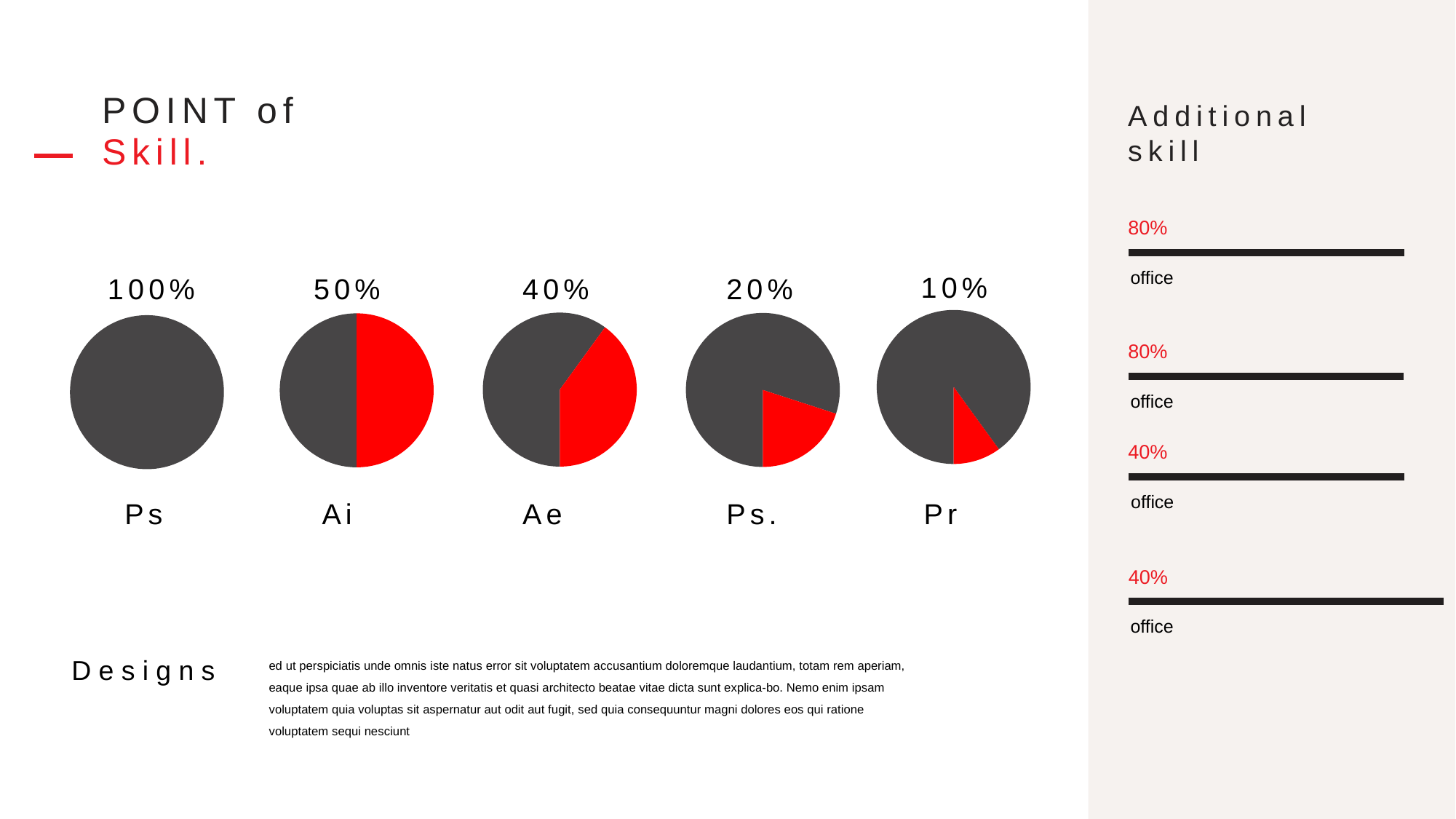

POINT of
Additional skill
Skill.
80%
office
10%
100%
50%
40%
20%

### Chart

| Category | Sales |
|---|---|
| 1st Qtr | 90.0 |

### Chart

| Category | Sales |
|---|---|
| 1st Qtr | 60.0 |

### Chart

| Category | Sales |
|---|---|
| 1st Qtr | 80.0 |

### Chart

| Category | Sales |
|---|---|
| 1st Qtr | 50.0 |

### Chart

| Category | Sales |
|---|---|
| 1st Qtr | 100.0 |
80%
office
40%
office
Ps.
Pr
Ps
Ai
Ae
40%
office
ed ut perspiciatis unde omnis iste natus error sit voluptatem accusantium doloremque laudantium, totam rem aperiam, eaque ipsa quae ab illo inventore veritatis et quasi architecto beatae vitae dicta sunt explica-bo. Nemo enim ipsam voluptatem quia voluptas sit aspernatur aut odit aut fugit, sed quia consequuntur magni dolores eos qui ratione voluptatem sequi nesciunt
Designs